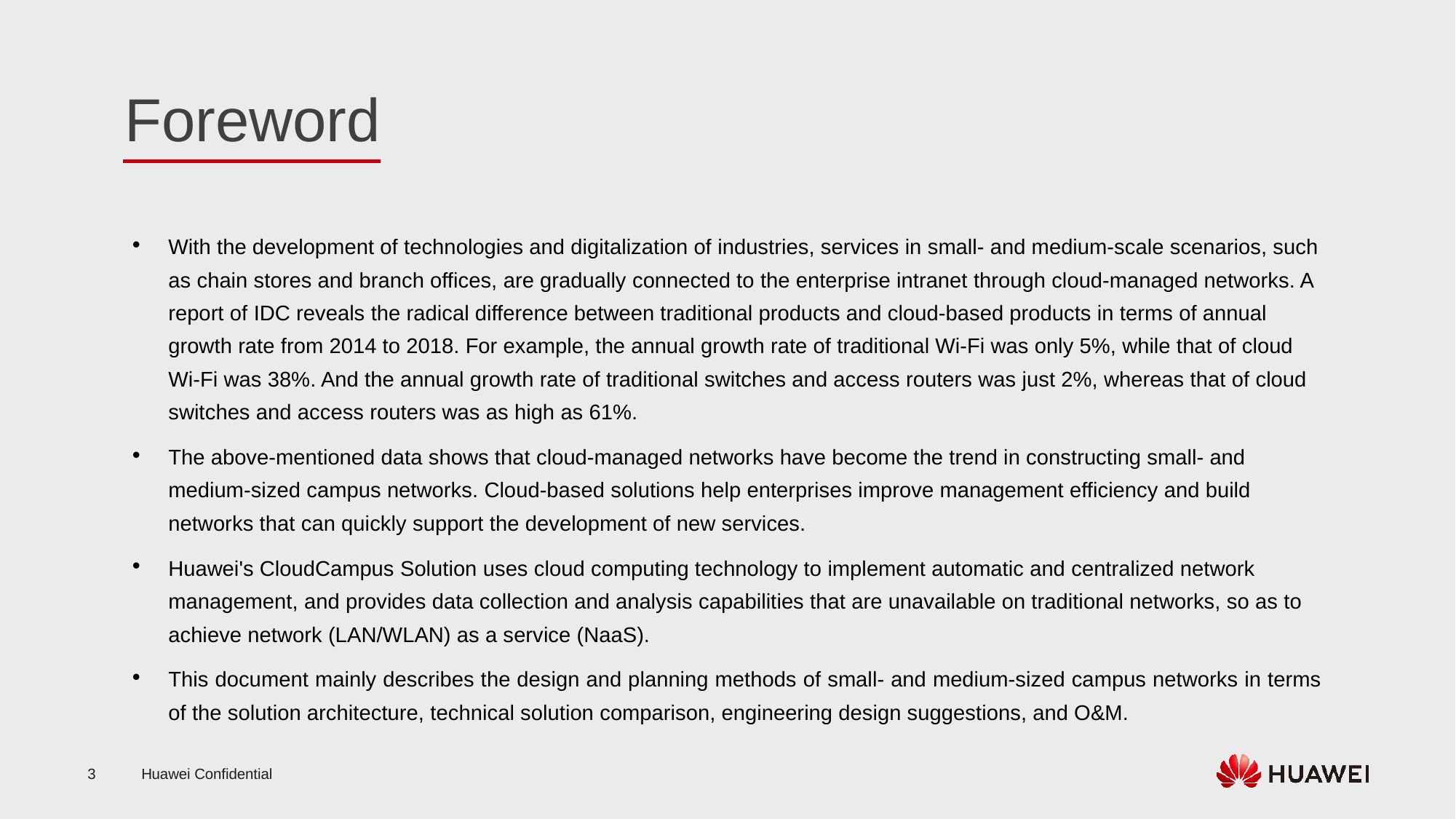

With the development of technologies and digitalization of industries, services in small- and medium-scale scenarios, such as chain stores and branch offices, are gradually connected to the enterprise intranet through cloud-managed networks. A report of IDC reveals the radical difference between traditional products and cloud-based products in terms of annual growth rate from 2014 to 2018. For example, the annual growth rate of traditional Wi-Fi was only 5%, while that of cloud Wi-Fi was 38%. And the annual growth rate of traditional switches and access routers was just 2%, whereas that of cloud switches and access routers was as high as 61%.
The above-mentioned data shows that cloud-managed networks have become the trend in constructing small- and medium-sized campus networks. Cloud-based solutions help enterprises improve management efficiency and build networks that can quickly support the development of new services.
Huawei's CloudCampus Solution uses cloud computing technology to implement automatic and centralized network management, and provides data collection and analysis capabilities that are unavailable on traditional networks, so as to achieve network (LAN/WLAN) as a service (NaaS).
This document mainly describes the design and planning methods of small- and medium-sized campus networks in terms of the solution architecture, technical solution comparison, engineering design suggestions, and O&M.